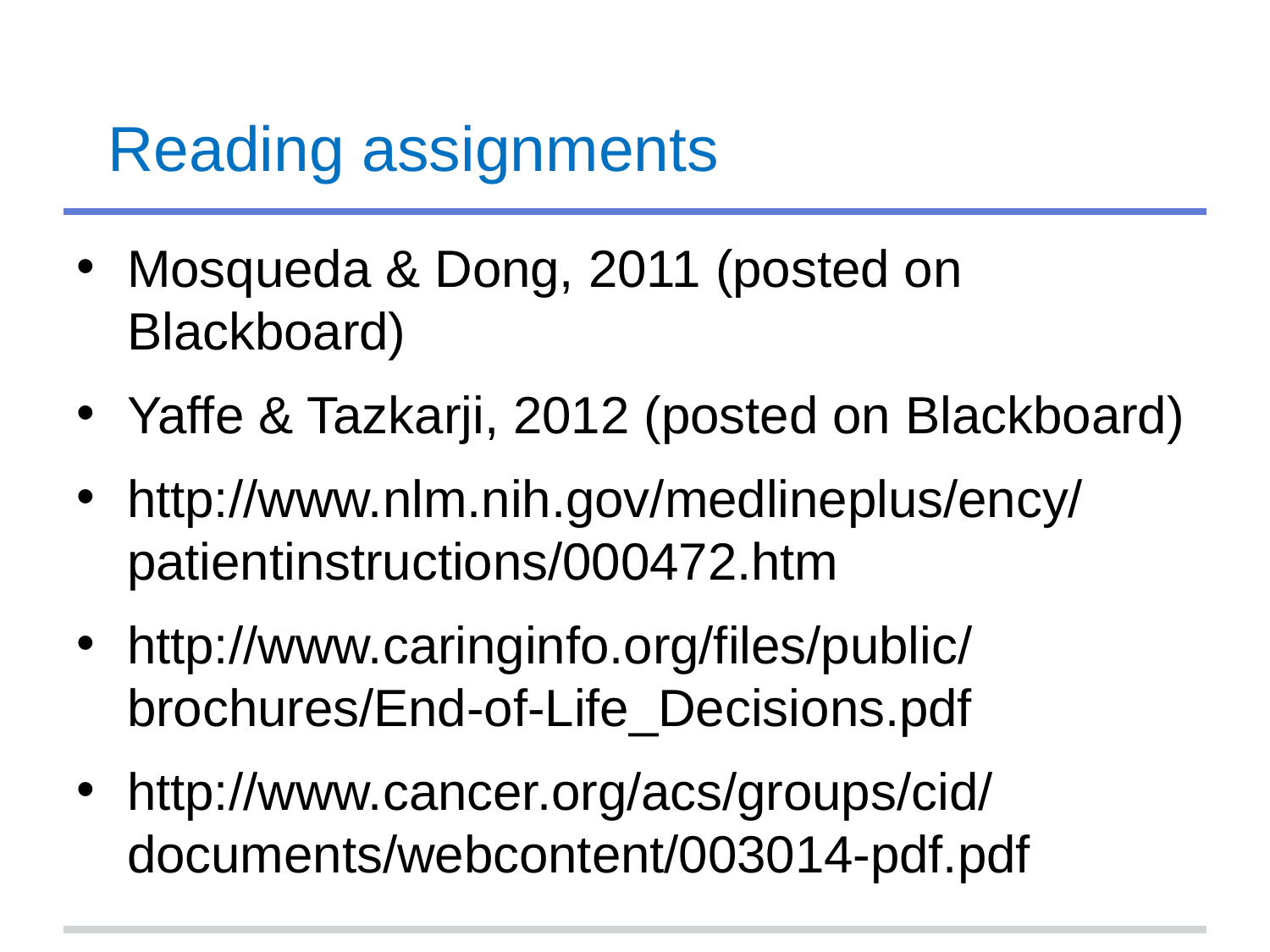

# Reading assignments
Mosqueda & Dong, 2011 (posted on Blackboard)
Yaffe & Tazkarji, 2012 (posted on Blackboard)
http://www.nlm.nih.gov/medlineplus/ency/patientinstructions/000472.htm
http://www.caringinfo.org/files/public/brochures/End-of-Life_Decisions.pdf
http://www.cancer.org/acs/groups/cid/documents/webcontent/003014-pdf.pdf